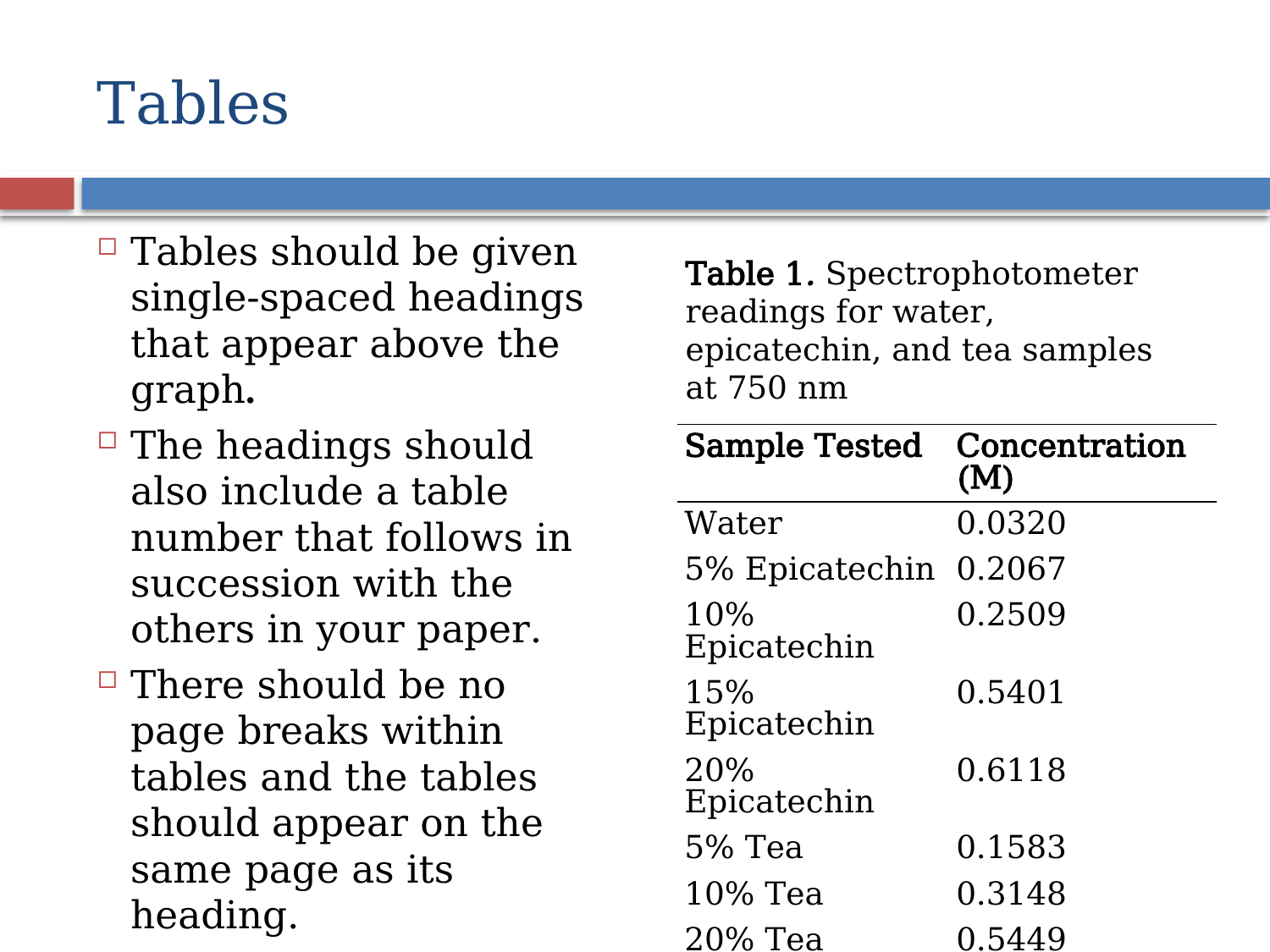

# Tables
Tables should be given single-spaced headings that appear above the graph.
The headings should also include a table number that follows in succession with the others in your paper.
There should be no page breaks within tables and the tables should appear on the same page as its heading.

Table 1. Spectrophotometer readings for water, epicatechin, and tea samples at 750 nm

| Sample Tested | Concentration (M) |
| --- | --- |
| Water | 0.0320 |
| 5% Epicatechin | 0.2067 |
| 10% Epicatechin | 0.2509 |
| 15% Epicatechin | 0.5401 |
| 20% Epicatechin | 0.6118 |
| 5% Tea | 0.1583 |
| 10% Tea | 0.3148 |
| 20% Tea | 0.5449 |